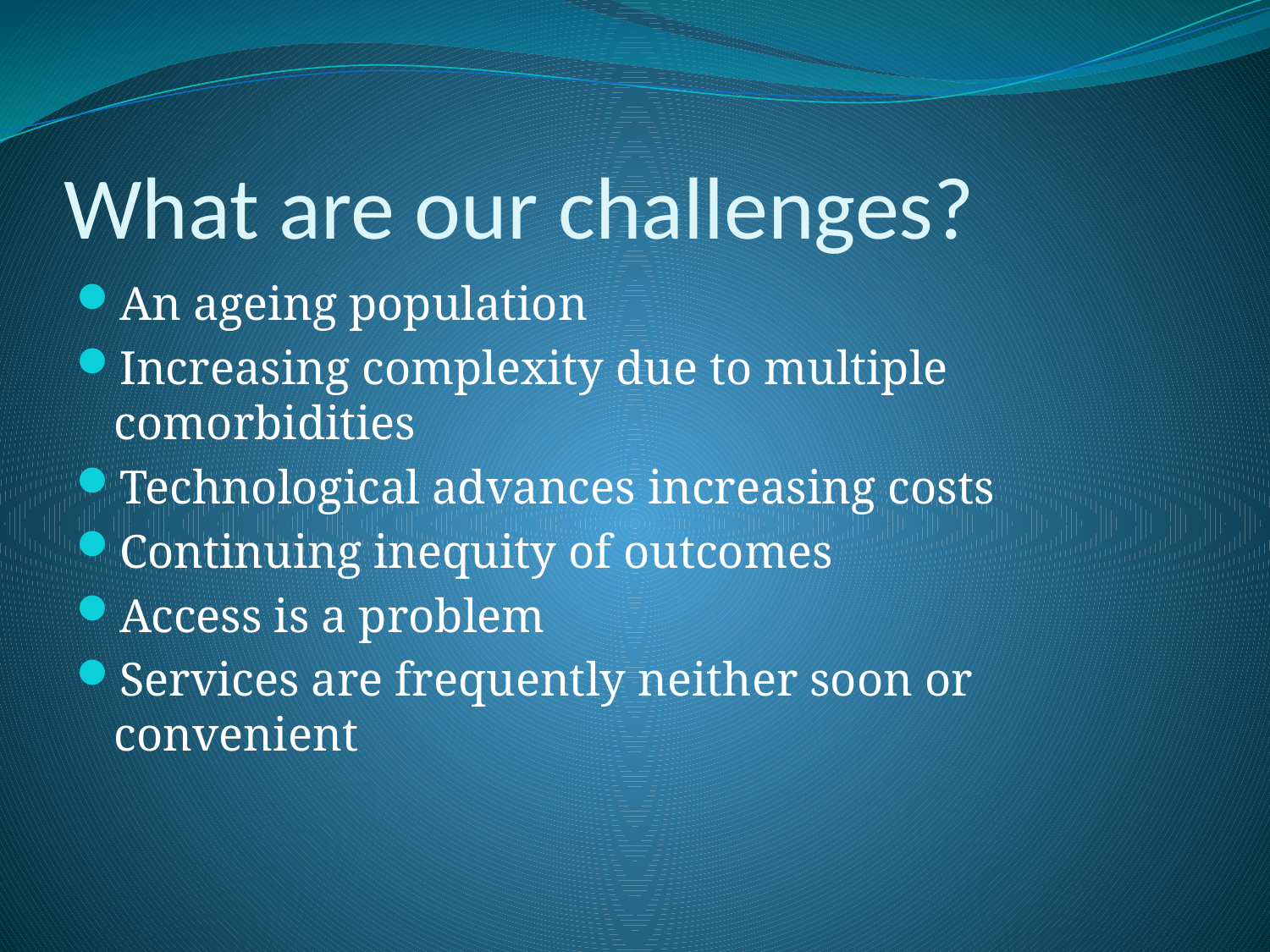

# What are our challenges?
An ageing population
Increasing complexity due to multiple comorbidities
Technological advances increasing costs
Continuing inequity of outcomes
Access is a problem
Services are frequently neither soon or convenient